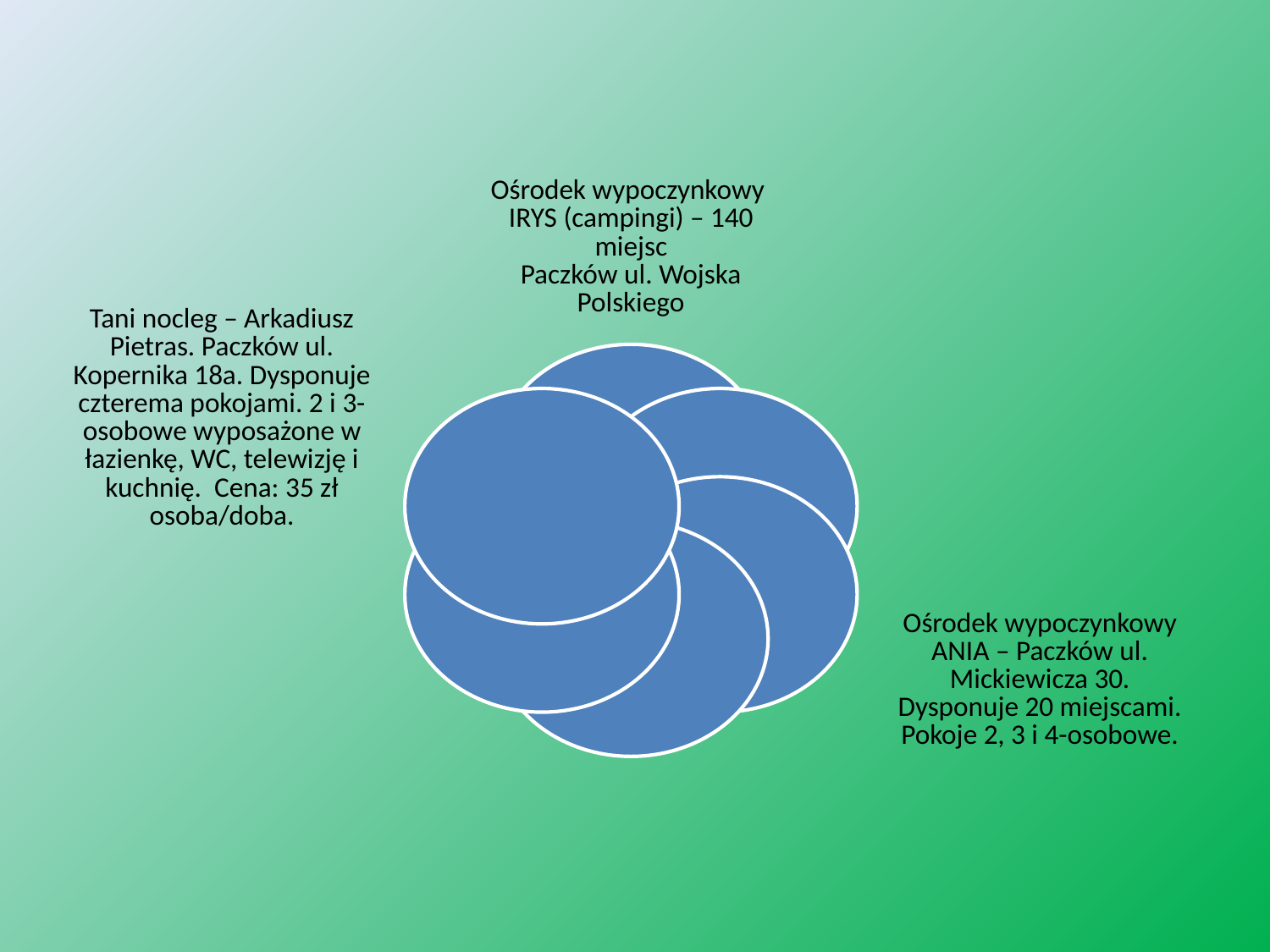

#
Ośrodek wypoczynkowy  IRYS (campingi) – 140 miejsc
Paczków ul. Wojska Polskiego
Ośrodek wypoczynkowy ANIA – Paczków ul. Mickiewicza 30. Dysponuje 20 miejscami. Pokoje 2, 3 i 4-osobowe.
Tani nocleg – Arkadiusz Pietras. Paczków ul. Kopernika 18a. Dysponuje czterema pokojami. 2 i 3-osobowe wyposażone w łazienkę, WC, telewizję i kuchnię.  Cena: 35 zł osoba/doba.